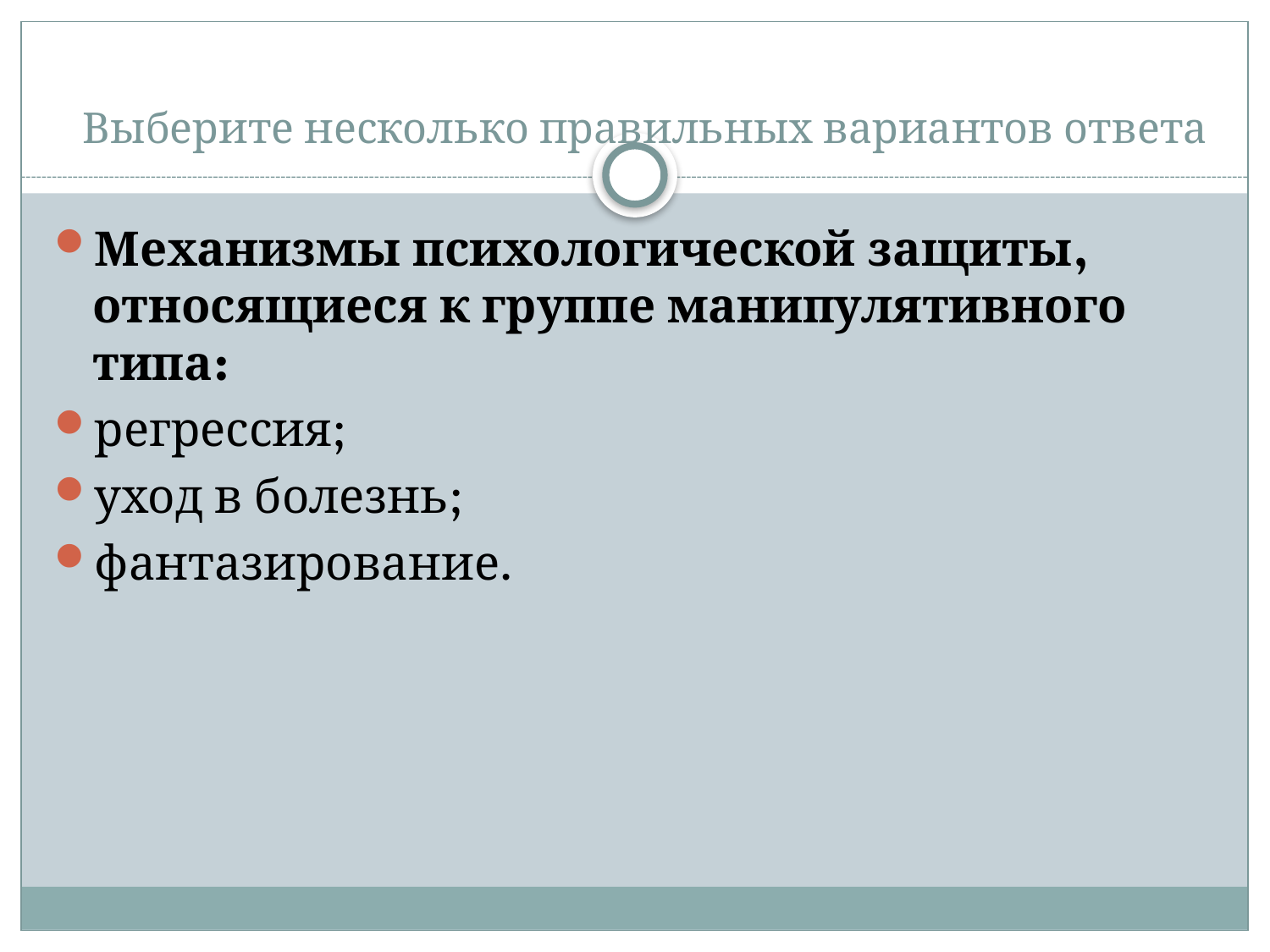

# Выберите несколько правильных вариантов ответа
Механизмы психологической защиты, относящиеся к группе манипулятивного типа:
регрессия;
уход в болезнь;
фантазирование.